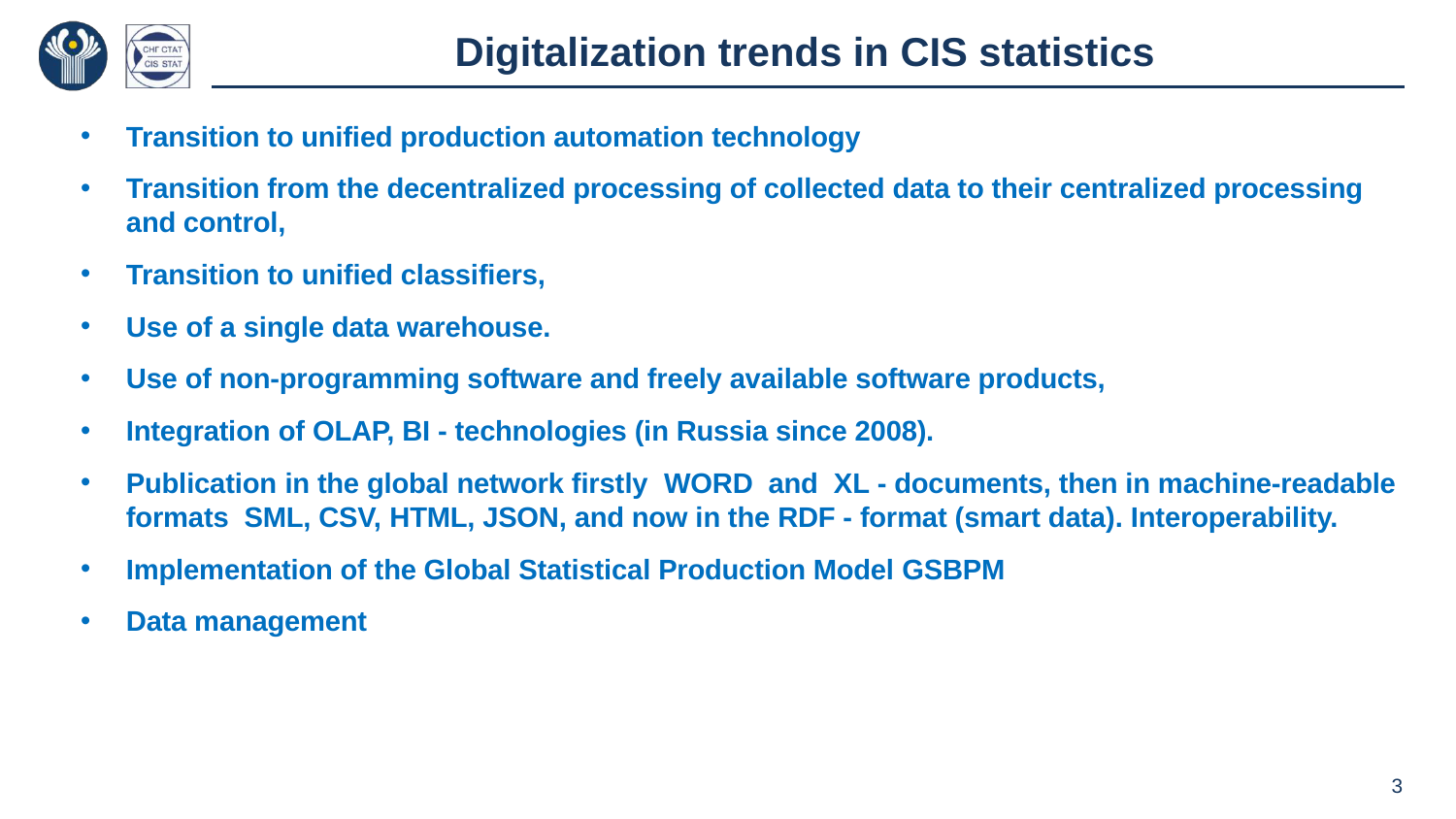

# Digitalization trends in CIS statistics

Transition to unified production automation technology
Transition from the decentralized processing of collected data to their centralized processing and control,
Transition to unified classifiers,
Use of a single data warehouse.
Use of non-programming software and freely available software products,
Integration of OLAP, BI - technologies (in Russia since 2008).
Publication in the global network firstly  WORD  and  XL - documents, then in machine-readable formats  SML, CSV, HTML, JSON, and now in the RDF - format (smart data). Interoperability.
Implementation of the Global Statistical Production Model GSBPM
Data management

3